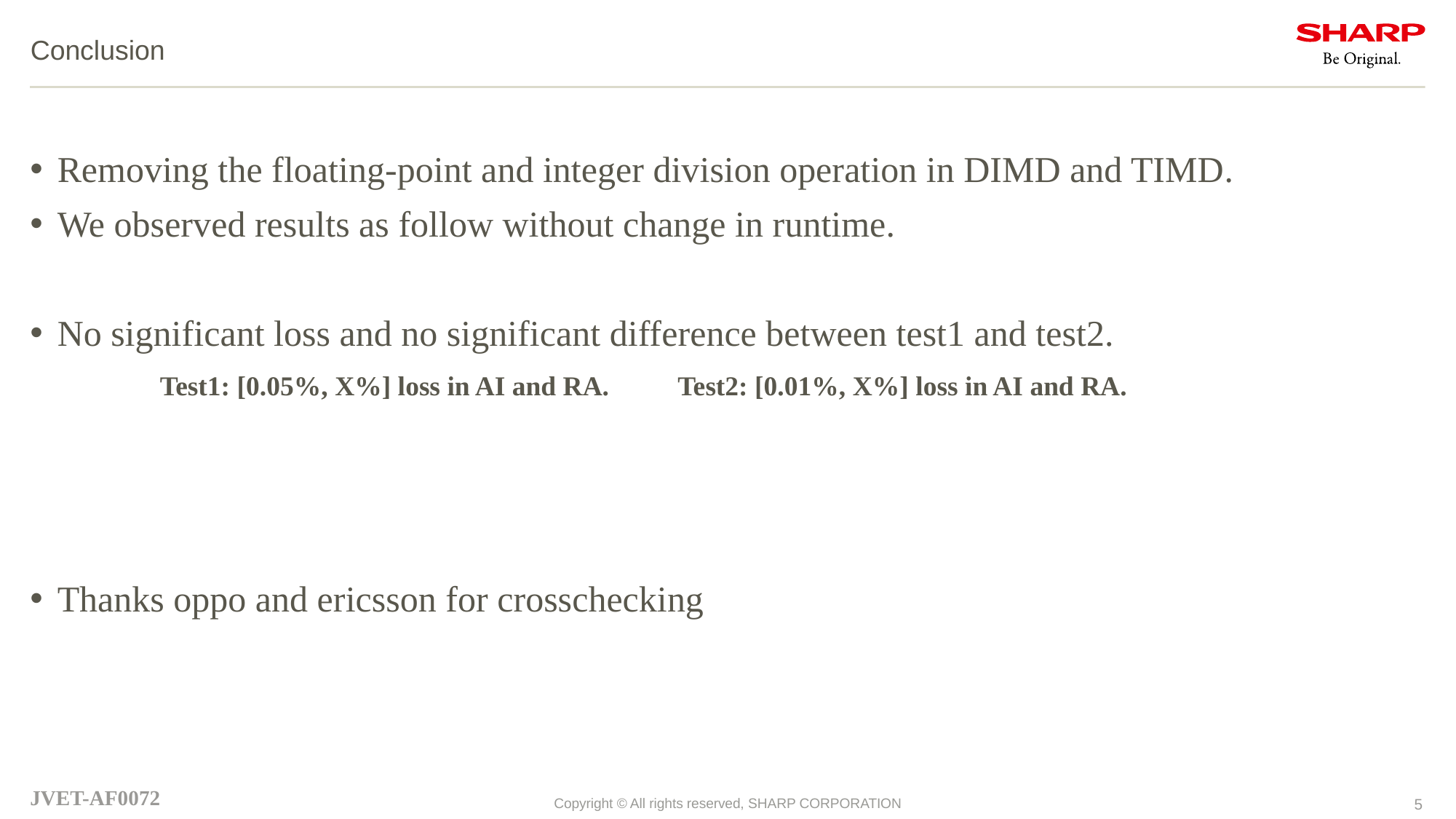

# Conclusion

Removing the floating-point and integer division operation in DIMD and TIMD.
We observed results as follow without change in runtime.

No significant loss and no significant difference between test1 and test2.
                 Test1: [0.05%, X%] loss in AI and RA.          Test2: [0.01%, X%] loss in AI and RA.

Thanks oppo and ericsson for crosschecking

JVET-AF0072
Copyright © All rights reserved, SHARP CORPORATION
5